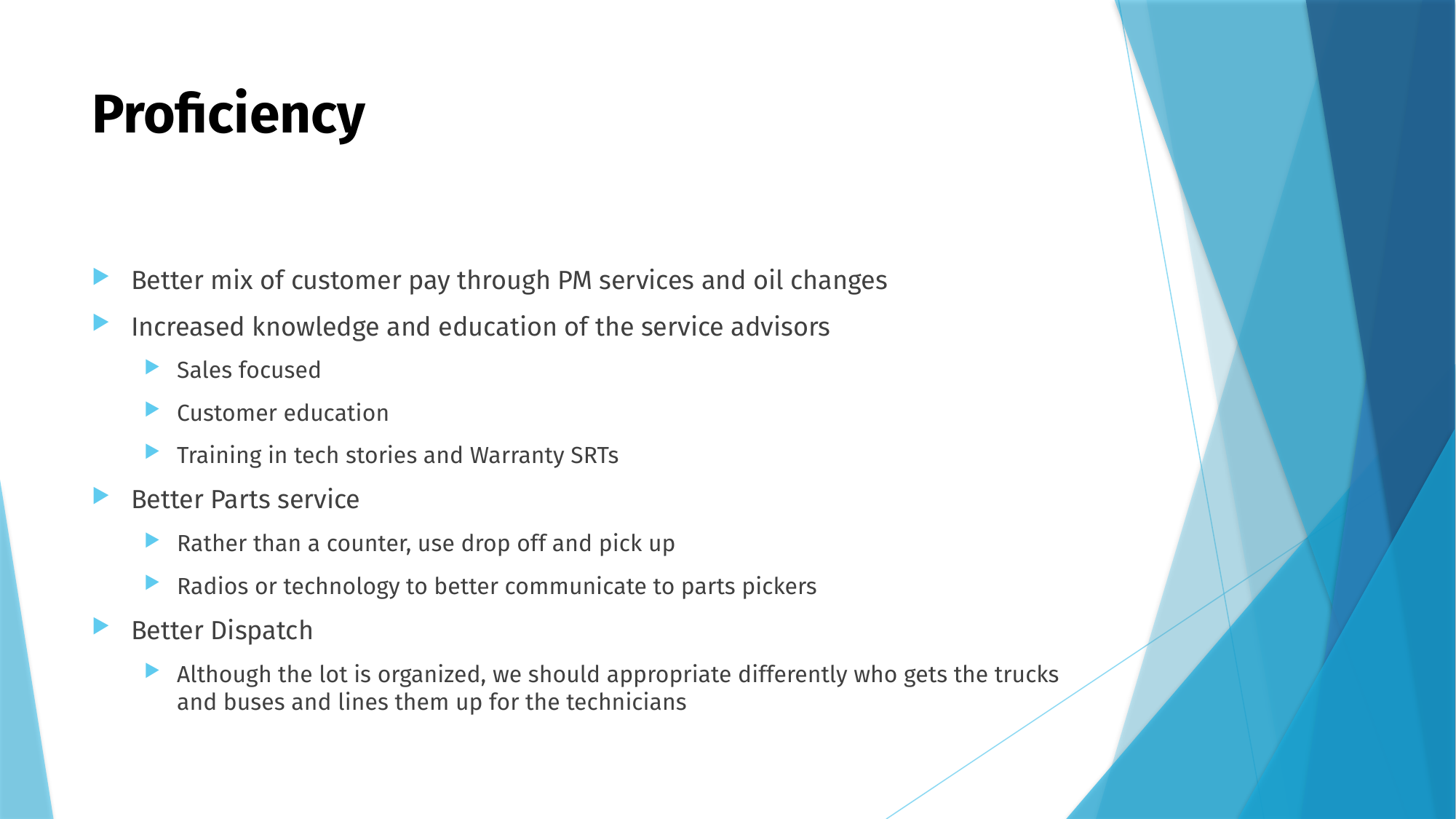

# Proficiency
Better mix of customer pay through PM services and oil changes
Increased knowledge and education of the service advisors
Sales focused
Customer education
Training in tech stories and Warranty SRTs
Better Parts service
Rather than a counter, use drop off and pick up
Radios or technology to better communicate to parts pickers
Better Dispatch
Although the lot is organized, we should appropriate differently who gets the trucks and buses and lines them up for the technicians